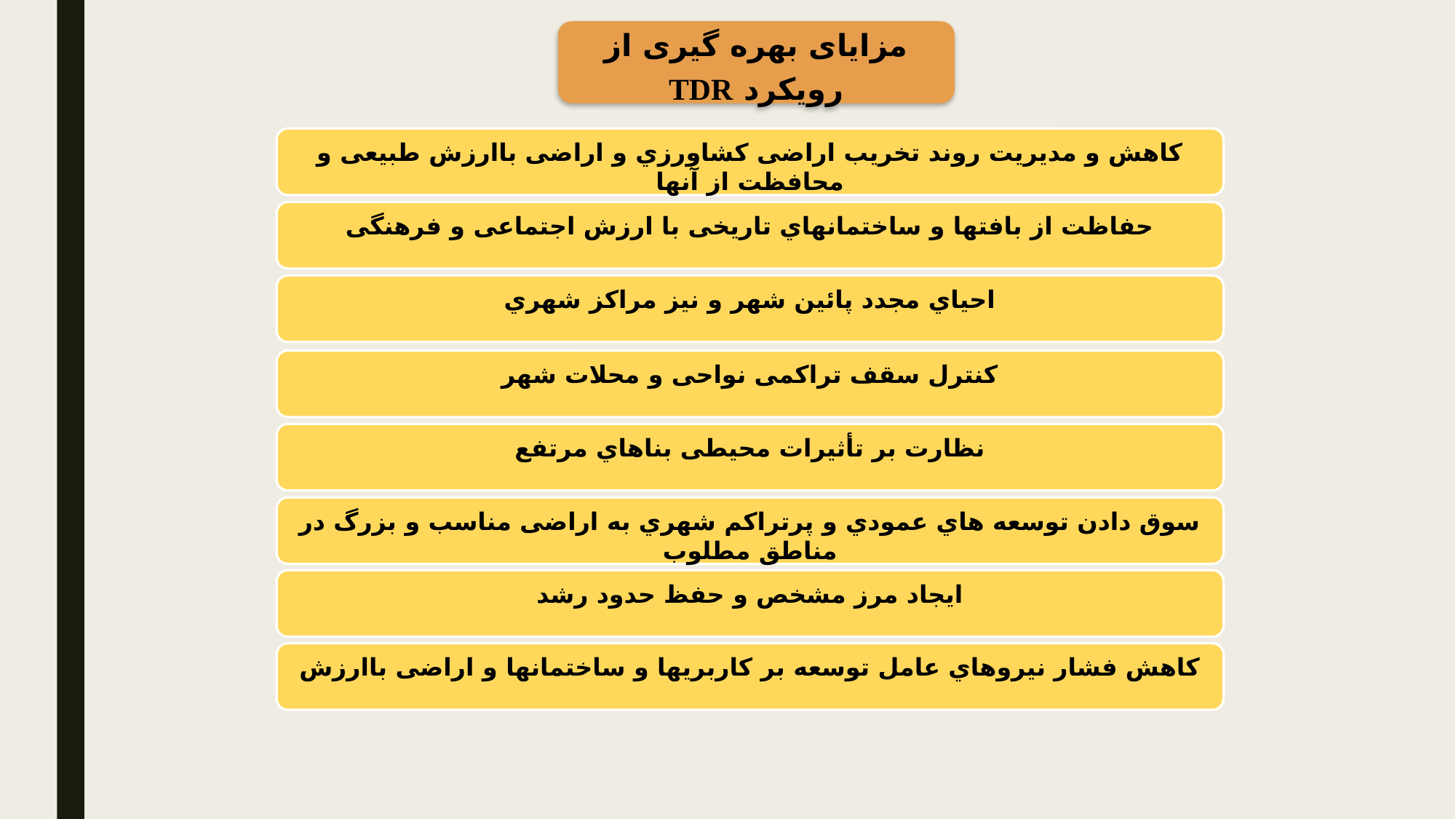

مزایای بهره گیری از رویکرد TDR
کاهش و مدیریت روند تخریب اراضی کشاورزي و اراضی باارزش طبیعی و محافظت از آنها
حفاظت از بافتها و ساختمانهاي تاریخی با ارزش اجتماعی و فرهنگی
احیاي مجدد پائین شهر و نیز مراکز شهري
کنترل سقف تراکمی نواحی و محلات شهر
نظارت بر تأثیرات محیطی بناهاي مرتفع
سوق دادن توسعه هاي عمودي و پرتراکم شهري به اراضی مناسب و بزرگ در مناطق مطلوب
ایجاد مرز مشخص و حفظ حدود رشد
کاهش فشار نیروهاي عامل توسعه بر کاربریها و ساختمانها و اراضی باارزش